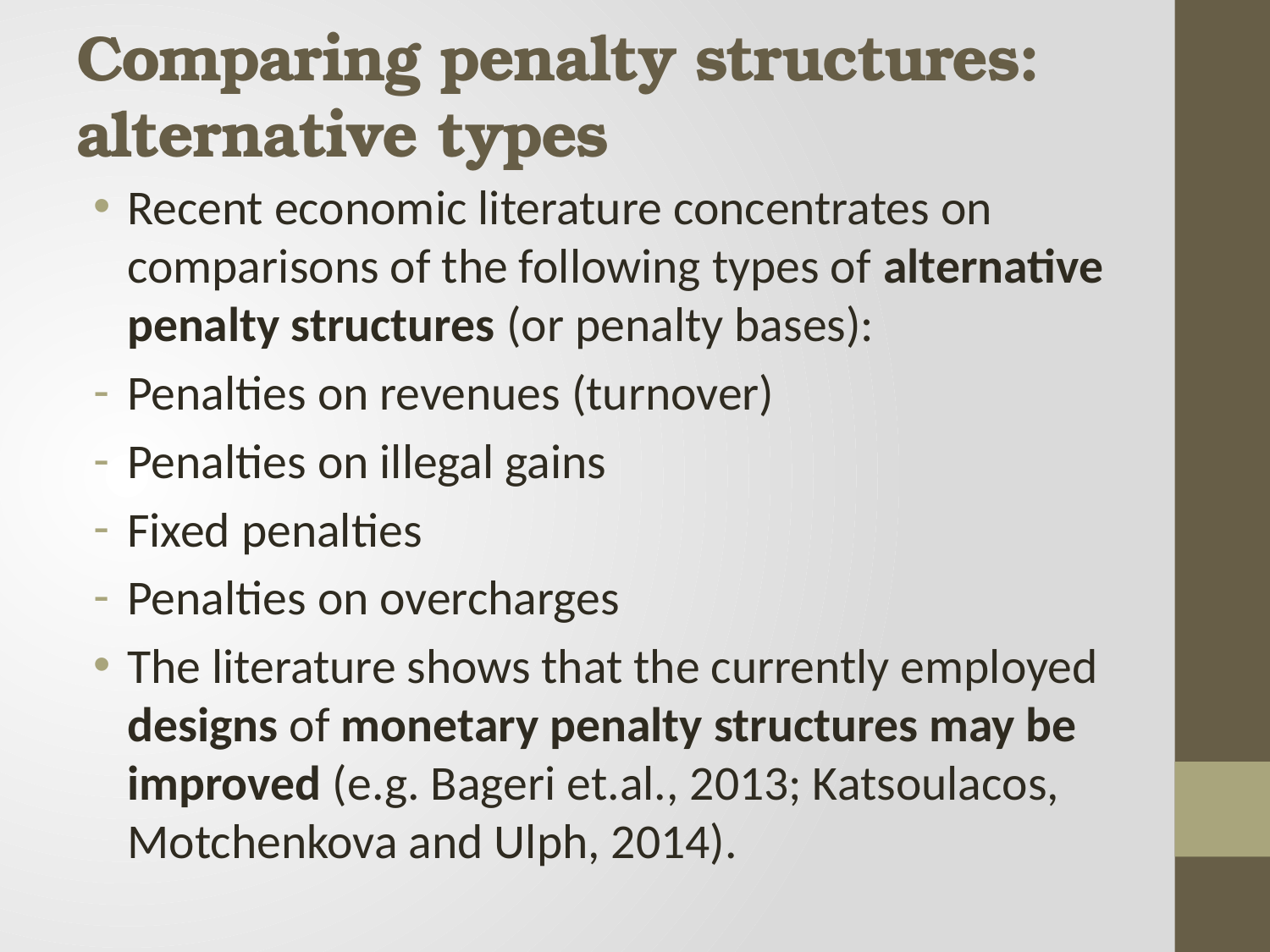

# Comparing penalty structures: alternative types
Recent economic literature concentrates on comparisons of the following types of alternative penalty structures (or penalty bases):
Penalties on revenues (turnover)
Penalties on illegal gains
Fixed penalties
Penalties on overcharges
The literature shows that the currently employed designs of monetary penalty structures may be improved (e.g. Bageri et.al., 2013; Katsoulacos, Motchenkova and Ulph, 2014).